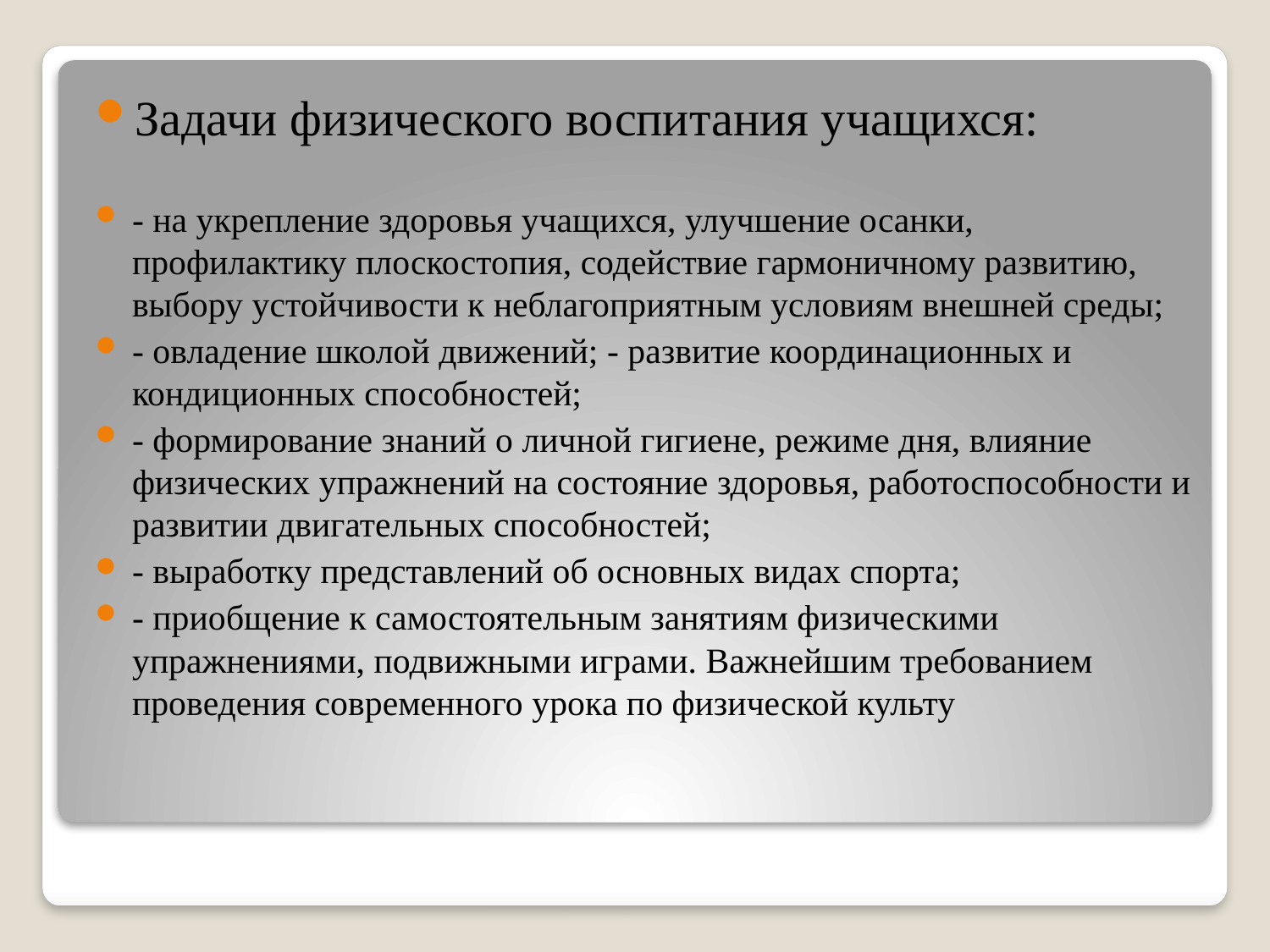

Задачи физического воспитания учащихся:

- на укрепление здоровья учащихся, улучшение осанки, профилактику плоскостопия, содействие гармоничному развитию, выбору устойчивости к неблагоприятным условиям внешней среды;
- овладение школой движений; - развитие координационных и кондиционных способностей;
- формирование знаний о личной гигиене, режиме дня, влияние физических упражнений на состояние здоровья, работоспособности и развитии двигательных способностей;
- выработку представлений об основных видах спорта;
- приобщение к самостоятельным занятиям физическими упражнениями, подвижными играми. Важнейшим требованием проведения современного урока по физической культу